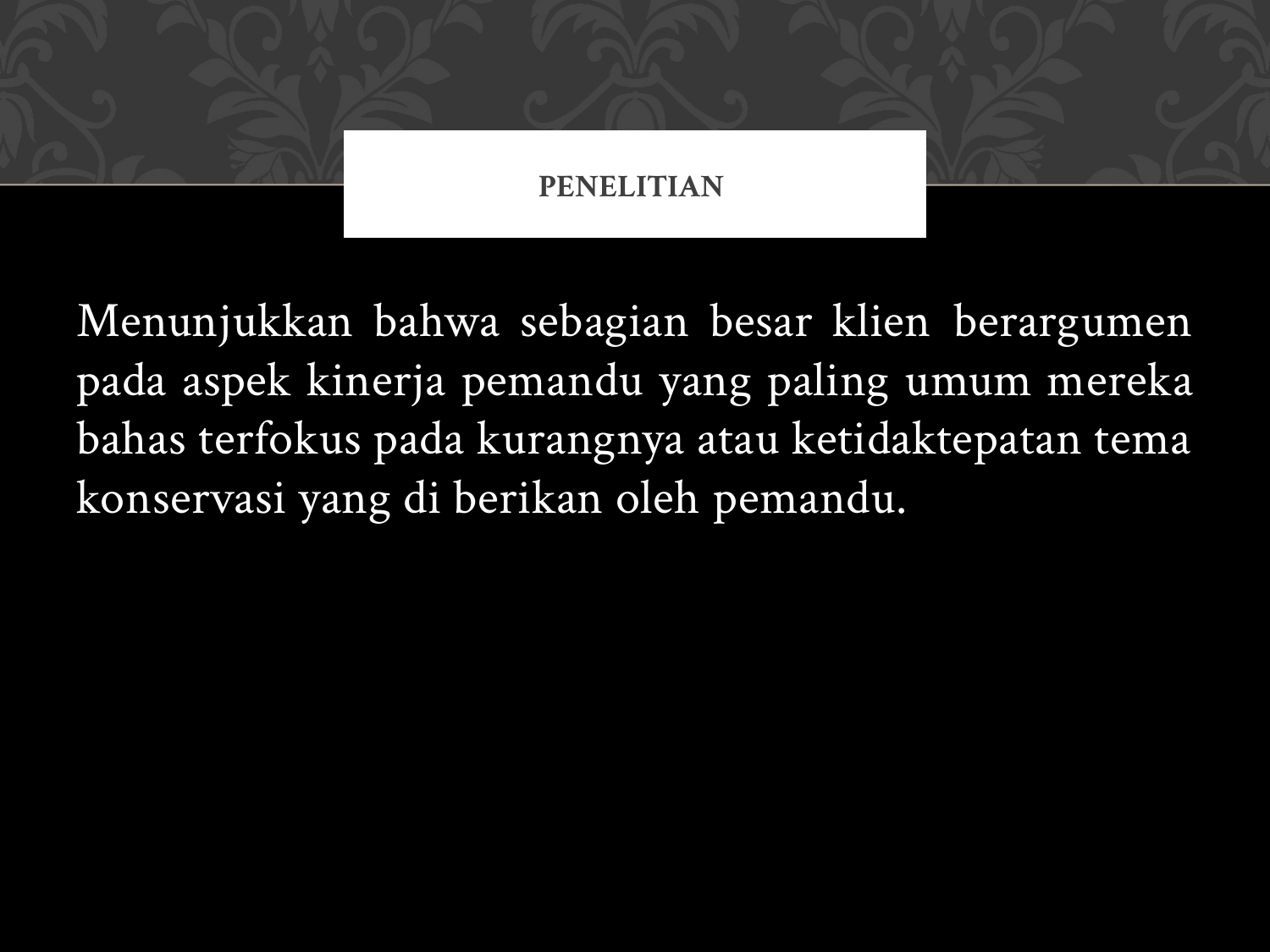

# Penelitian
Menunjukkan bahwa sebagian besar klien berargumen pada aspek kinerja pemandu yang paling umum mereka bahas terfokus pada kurangnya atau ketidaktepatan tema konservasi yang di berikan oleh pemandu.